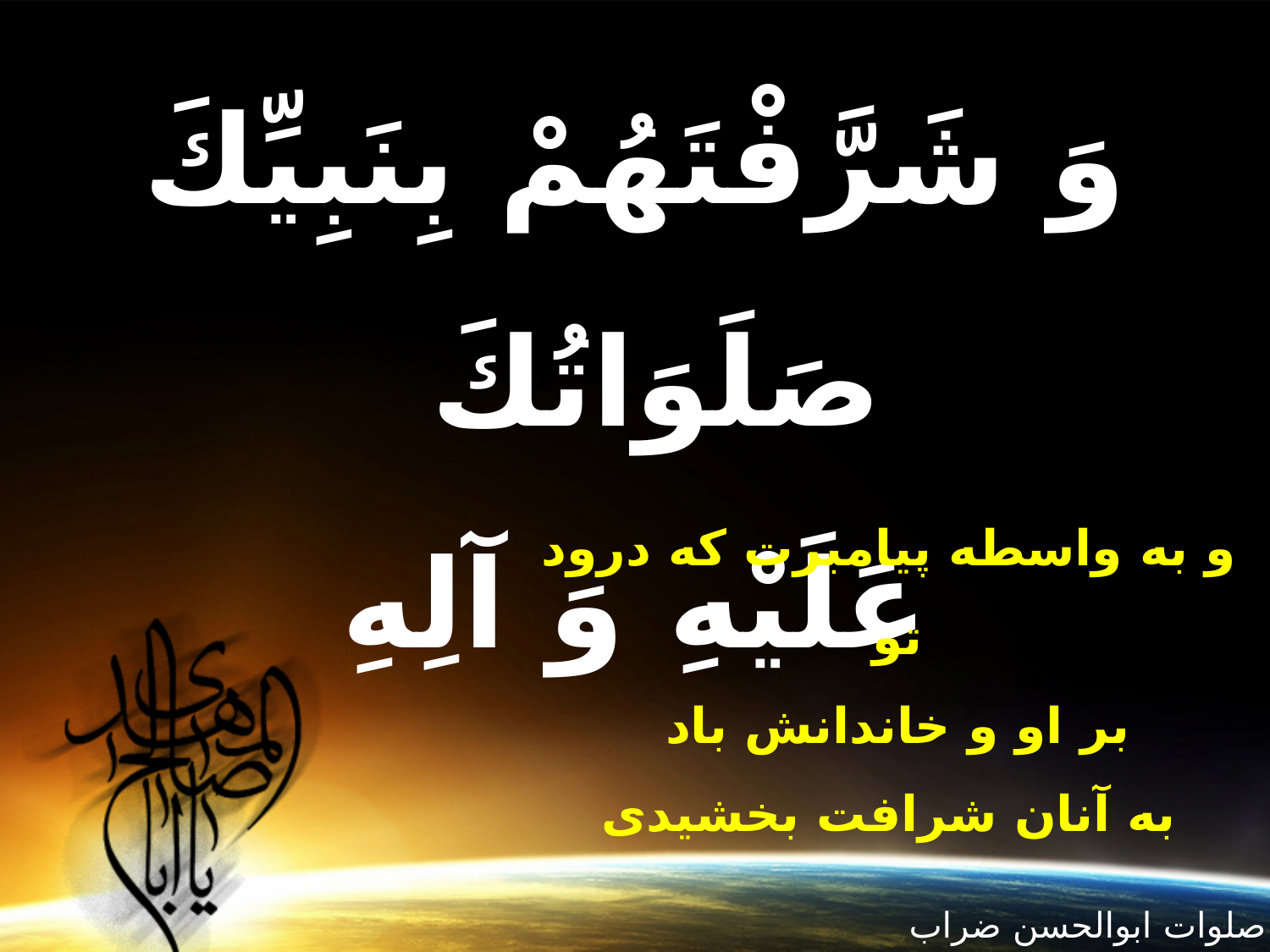

وَ شَرَّفْتَهُمْ بِنَبِيِّكَ صَلَوَاتُكَ
عَلَيْهِ وَ آلِهِ‏
و به واسطه پيامبرت كه درود تو
بر او و خاندانش باد
به آنان شرافت بخشيدى